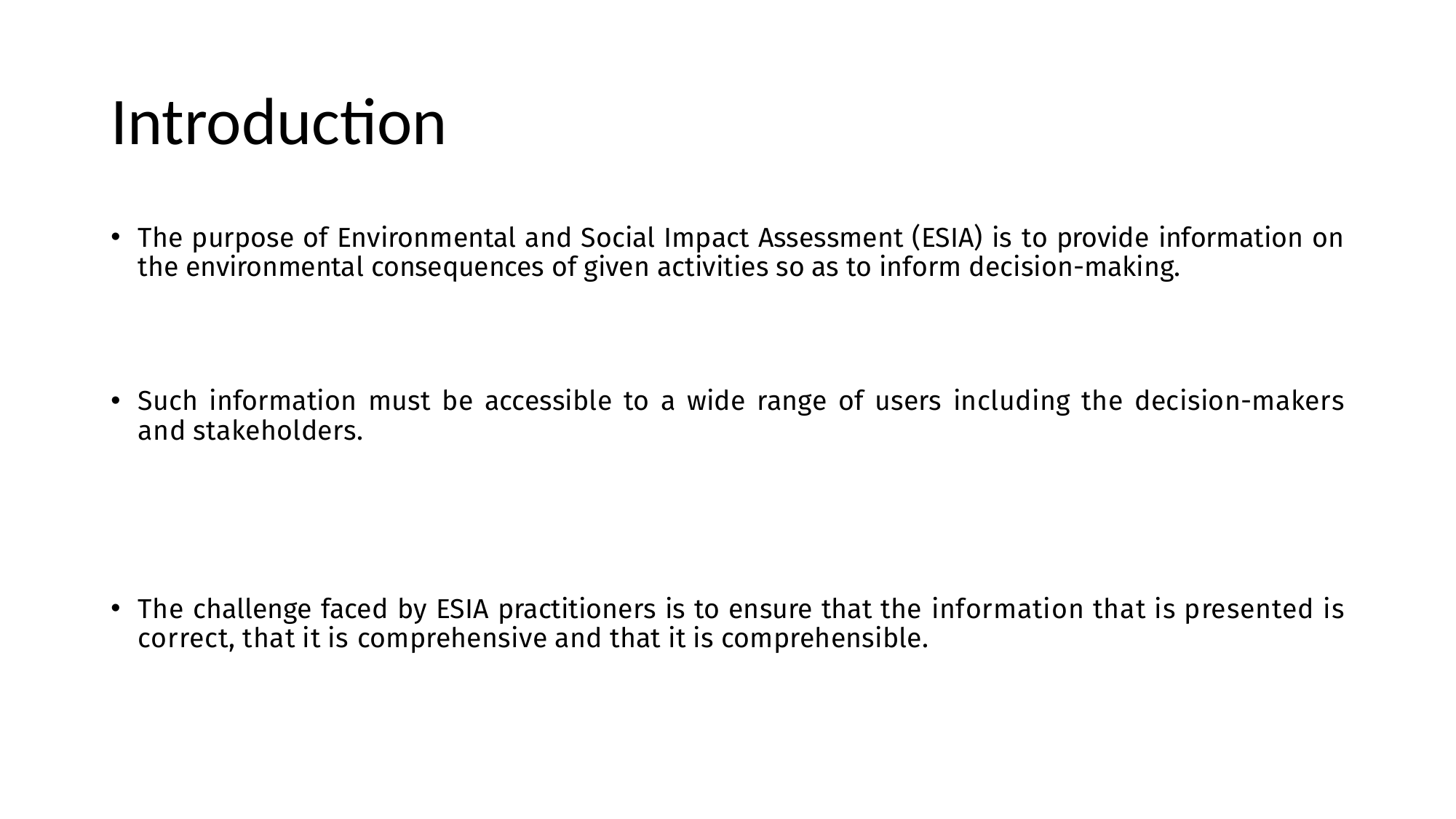

# Introduction
The purpose of Environmental and Social Impact Assessment (ESIA) is to provide information on the environmental consequences of given activities so as to inform decision-making.

Such information must be accessible to a wide range of users including the decision-makers and stakeholders.

The challenge faced by ESIA practitioners is to ensure that the information that is presented is correct, that it is comprehensive and that it is comprehensible.